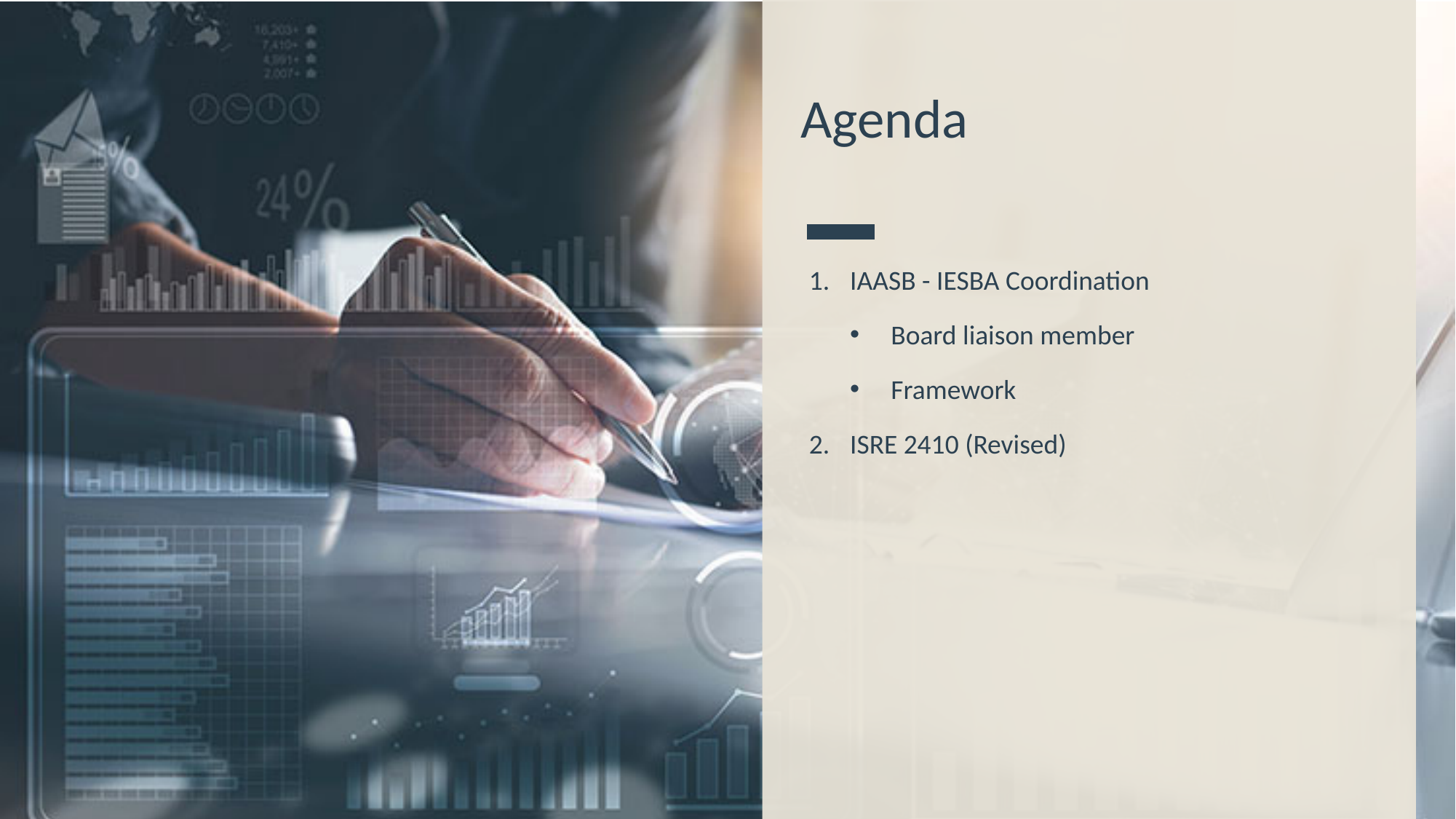

# Agenda
IAASB - IESBA Coordination
Board liaison member
Framework
ISRE 2410 (Revised)